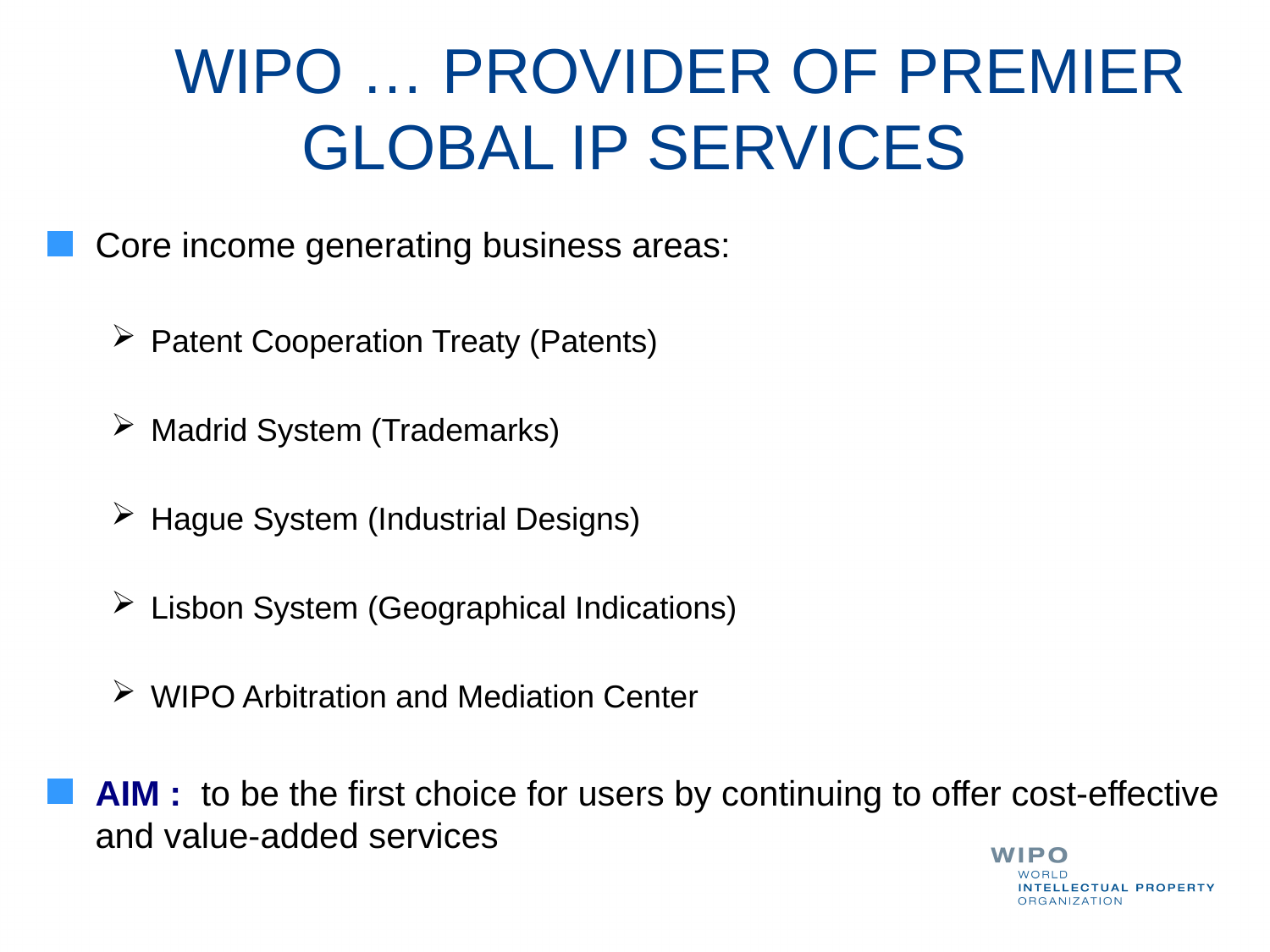

# WIPO … PROVIDER OF PREMIER 		GLOBAL IP SERVICES
Core income generating business areas:

Patent Cooperation Treaty (Patents)

Madrid System (Trademarks)

Hague System (Industrial Designs)

Lisbon System (Geographical Indications)

WIPO Arbitration and Mediation Center

AIM :  to be the first choice for users by continuing to offer cost-effective and value-added services